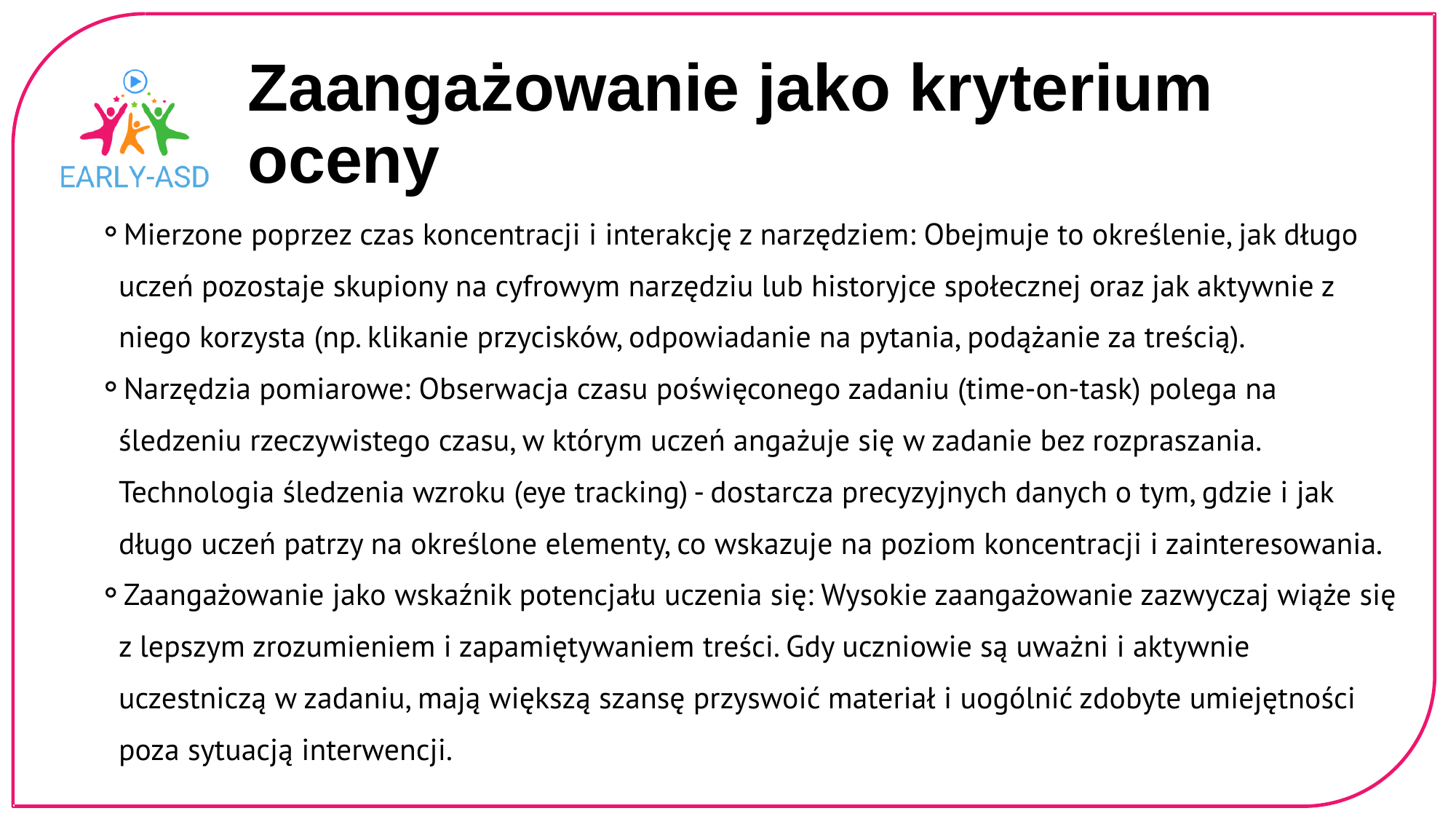

Zaangażowanie jako kryterium oceny

Mierzone poprzez czas koncentracji i interakcję z narzędziem: Obejmuje to określenie, jak długo uczeń pozostaje skupiony na cyfrowym narzędziu lub historyjce społecznej oraz jak aktywnie z niego korzysta (np. klikanie przycisków, odpowiadanie na pytania, podążanie za treścią).
Narzędzia pomiarowe: Obserwacja czasu poświęconego zadaniu (time-on-task) polega na śledzeniu rzeczywistego czasu, w którym uczeń angażuje się w zadanie bez rozpraszania. Technologia śledzenia wzroku (eye tracking) - dostarcza precyzyjnych danych o tym, gdzie i jak długo uczeń patrzy na określone elementy, co wskazuje na poziom koncentracji i zainteresowania.
Zaangażowanie jako wskaźnik potencjału uczenia się: Wysokie zaangażowanie zazwyczaj wiąże się z lepszym zrozumieniem i zapamiętywaniem treści. Gdy uczniowie są uważni i aktywnie uczestniczą w zadaniu, mają większą szansę przyswoić materiał i uogólnić zdobyte umiejętności poza sytuacją interwencji.